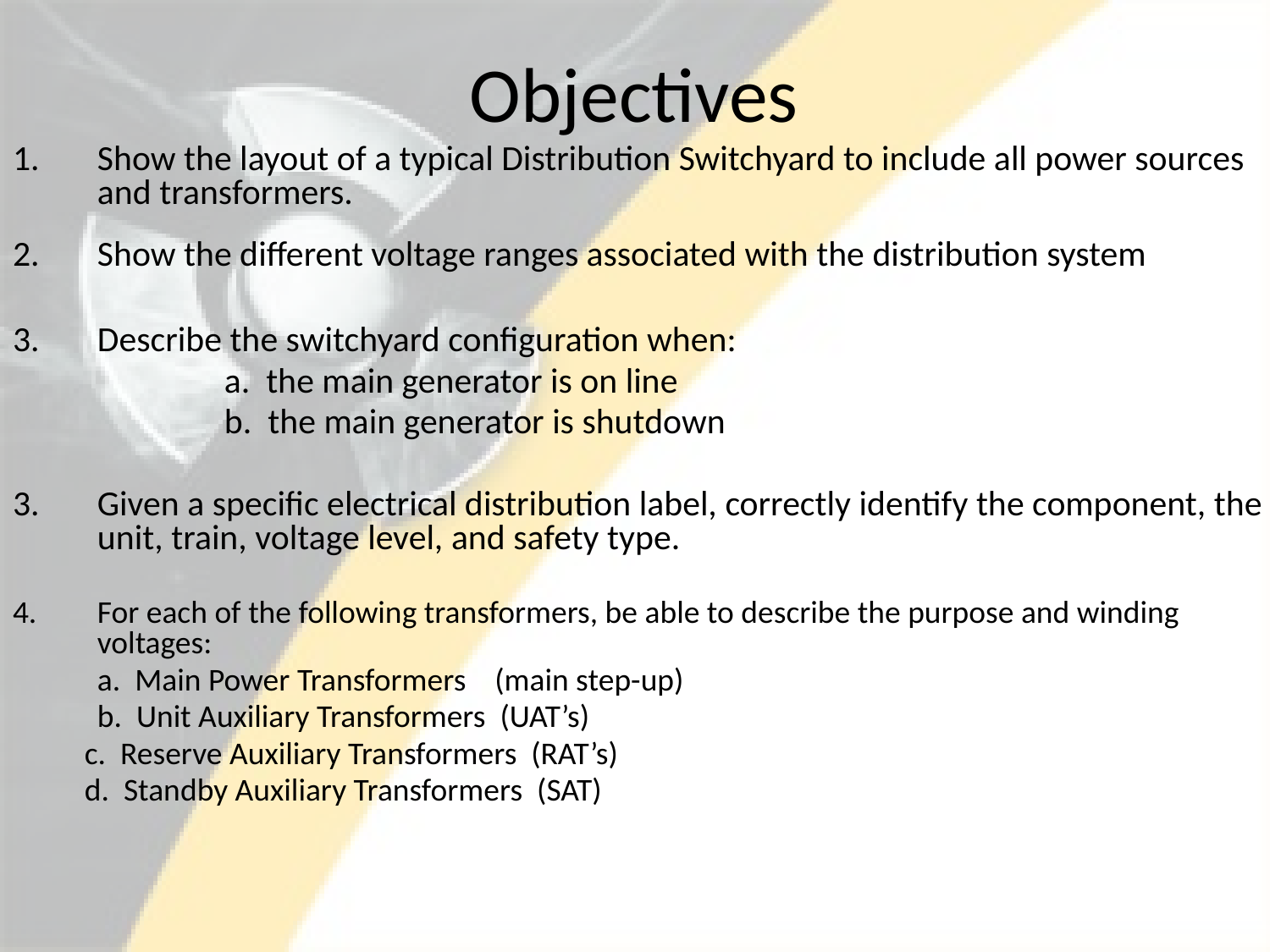

# Objectives
Show the layout of a typical Distribution Switchyard to include all power sources and transformers.
Show the different voltage ranges associated with the distribution system

Describe the switchyard configuration when:
		a.  the main generator is on line
           	b.  the main generator is shutdown

Given a specific electrical distribution label, correctly identify the component, the unit, train, voltage level, and safety type.

For each of the following transformers, be able to describe the purpose and winding voltages:
	a.  Main Power Transformers    (main step-up)
	b.  Unit Auxiliary Transformers  (UAT’s)
          c.  Reserve Auxiliary Transformers  (RAT’s)
          d.  Standby Auxiliary Transformers  (SAT)